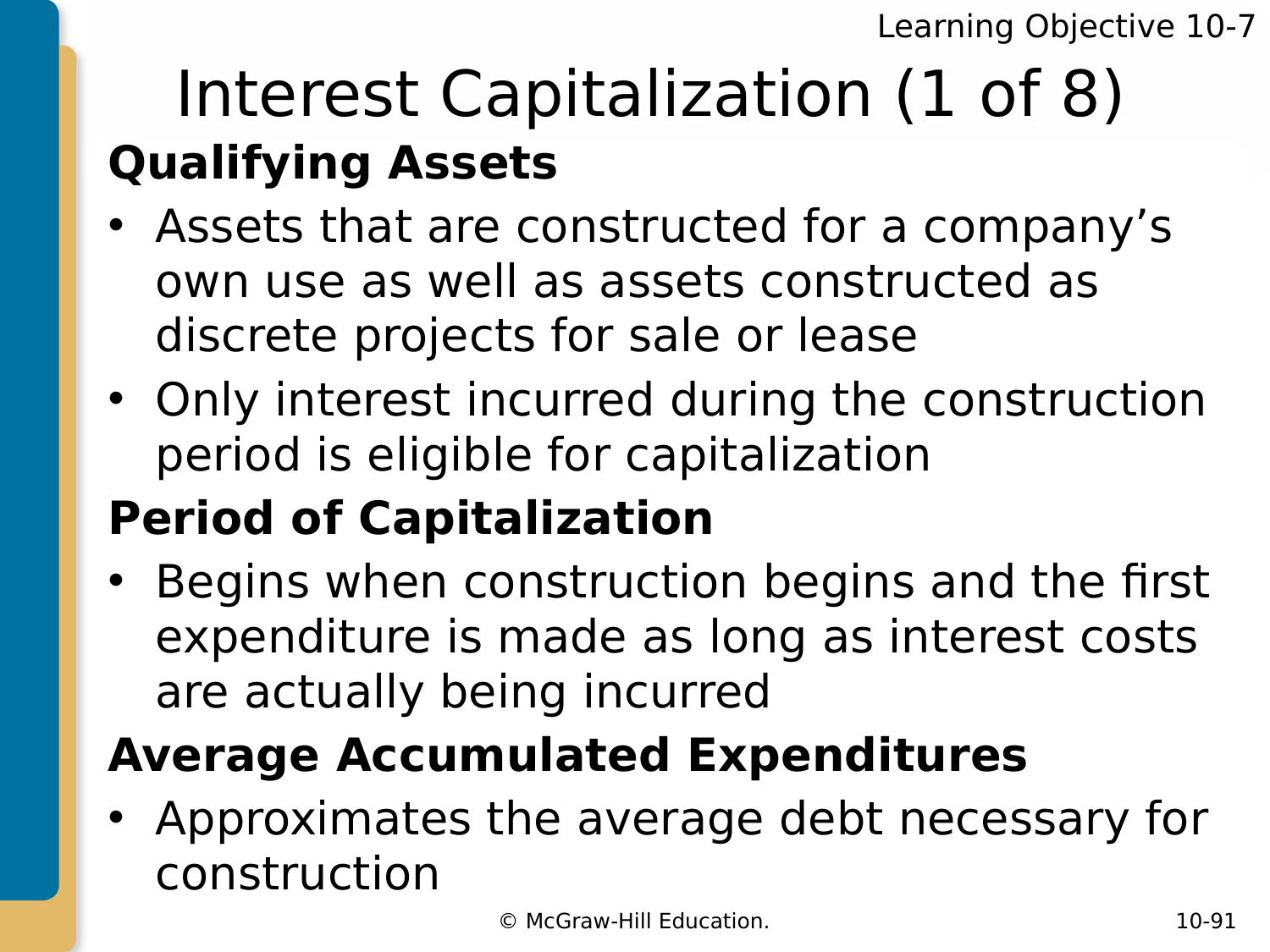

Learning Objective 10-7
# Interest Capitalization (1 of 8)
Qualifying Assets
Assets that are constructed for a company’s own use as well as assets constructed as discrete projects for sale or lease
Only interest incurred during the construction period is eligible for capitalization
Period of Capitalization
Begins when construction begins and the first expenditure is made as long as interest costs are actually being incurred
Average Accumulated Expenditures
Approximates the average debt necessary for construction